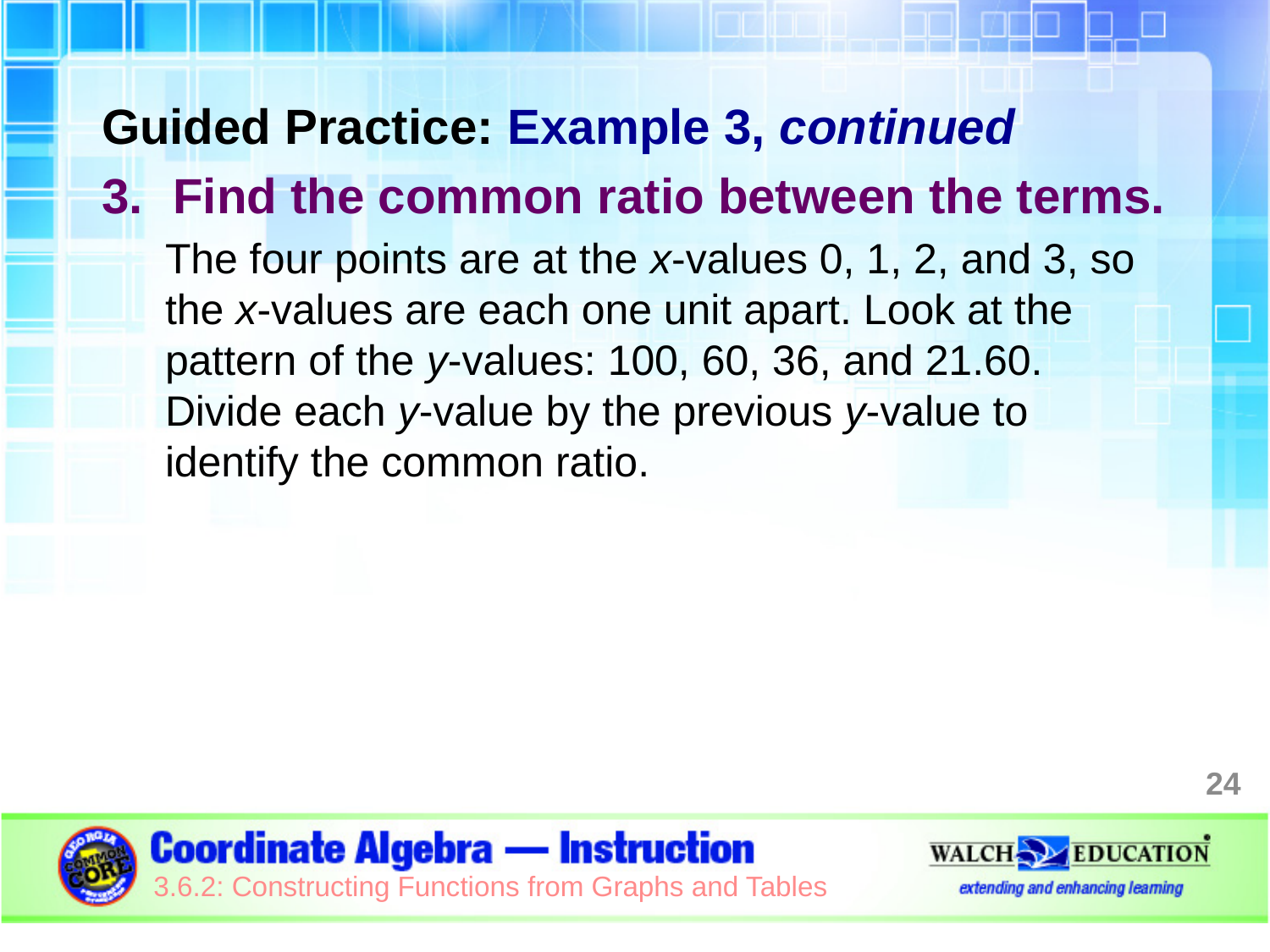

Guided Practice: Example 3, continued
Find the common ratio between the terms.
The four points are at the x-values 0, 1, 2, and 3, so the x-values are each one unit apart. Look at the pattern of the y-values: 100, 60, 36, and 21.60. Divide each y-value by the previous y-value to identify the common ratio.

24
3.6.2: Constructing Functions from Graphs and Tables